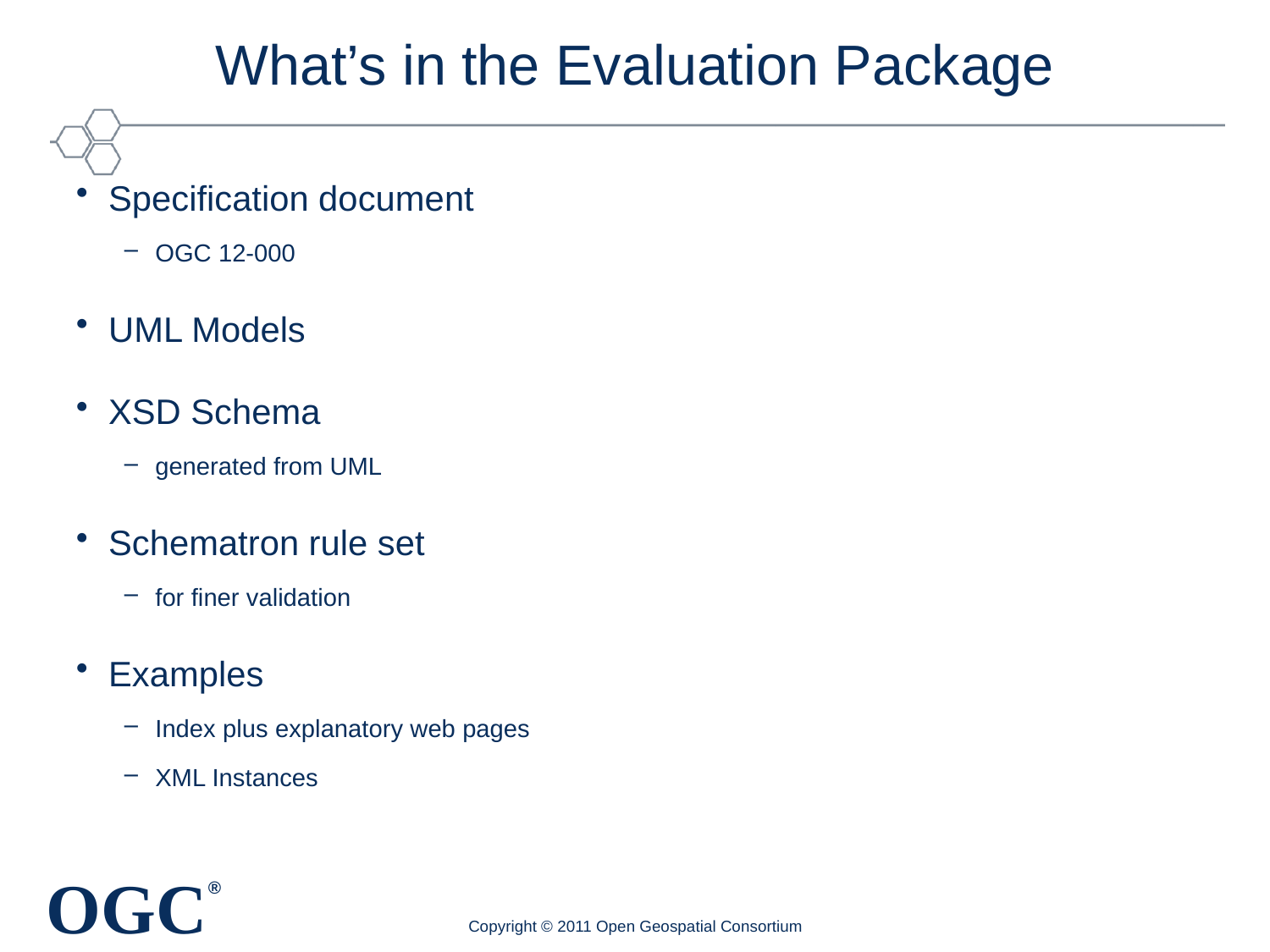

What’s in the Evaluation Package
Specification document
OGC 12-000
UML Models
XSD Schema
generated from UML
Schematron rule set
for finer validation
Examples
Index plus explanatory web pages
XML Instances
Copyright © 2011 Open Geospatial Consortium